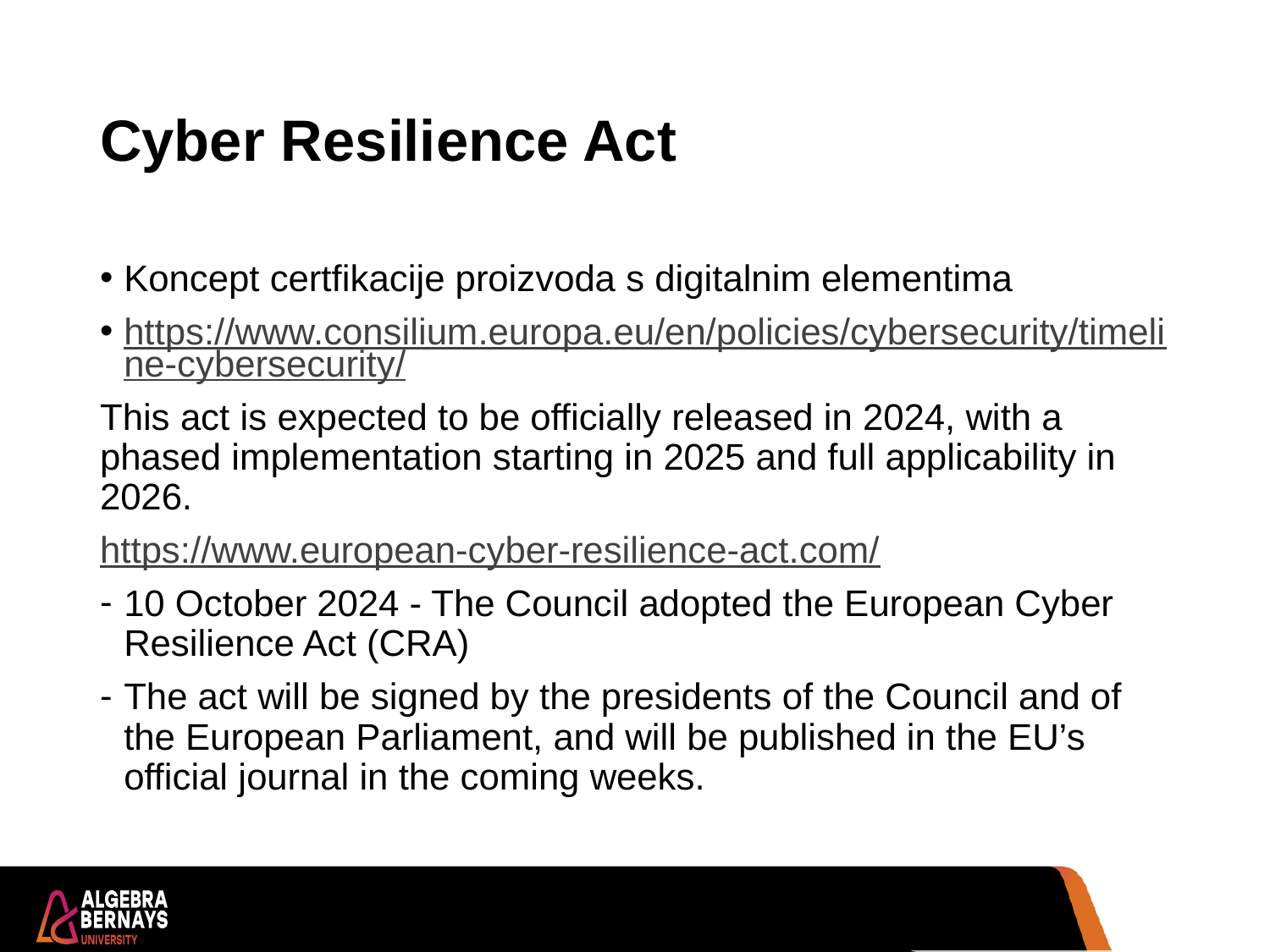

# Cyber Resilience Act
Koncept certfikacije proizvoda s digitalnim elementima
https://www.consilium.europa.eu/en/policies/cybersecurity/timeline-cybersecurity/
This act is expected to be officially released in 2024, with a phased implementation starting in 2025 and full applicability in 2026.
https://www.european-cyber-resilience-act.com/
10 October 2024 - The Council adopted the European Cyber Resilience Act (CRA)
The act will be signed by the presidents of the Council and of the European Parliament, and will be published in the EU’s official journal in the coming weeks.